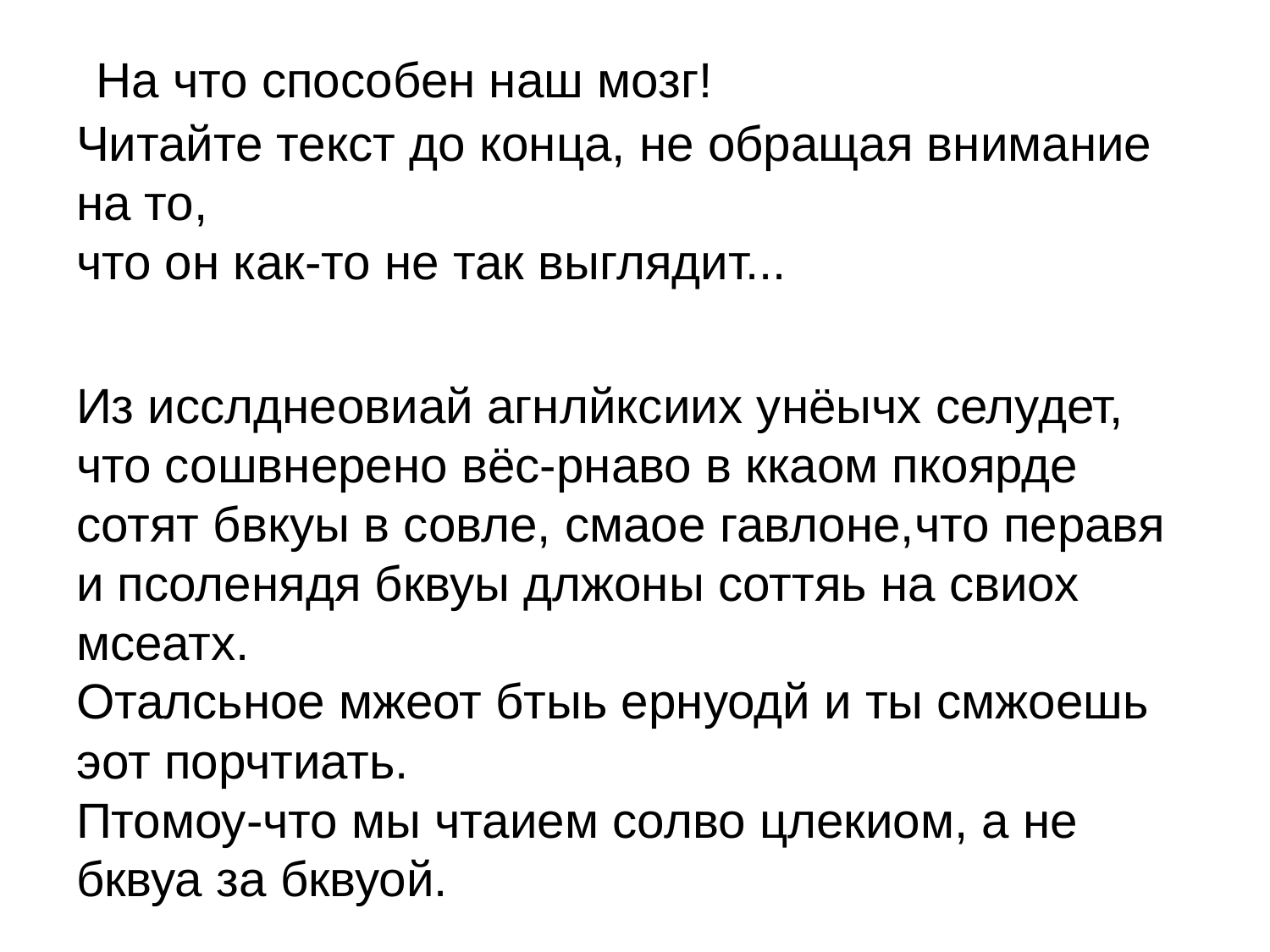

# На что способен наш мозг! Читайте текст до конца, не обращая внимание на то, что он как-то не так выглядит... Из исслднеовиай агнлйксиих унёычх селудет, что сошвнерено вёс-рнаво в ккаом пкоярде сотят бвкуы в совле, смаое гавлоне,что перавя и псоленядя бквуы длжоны соттяь на свиох мсеатх. Оталсьное мжеот бтыь ернуодй и ты смжоешь эот порчтиать. Птомоу-что мы чтаием солво цлекиом, а не бквуа за бквуой.